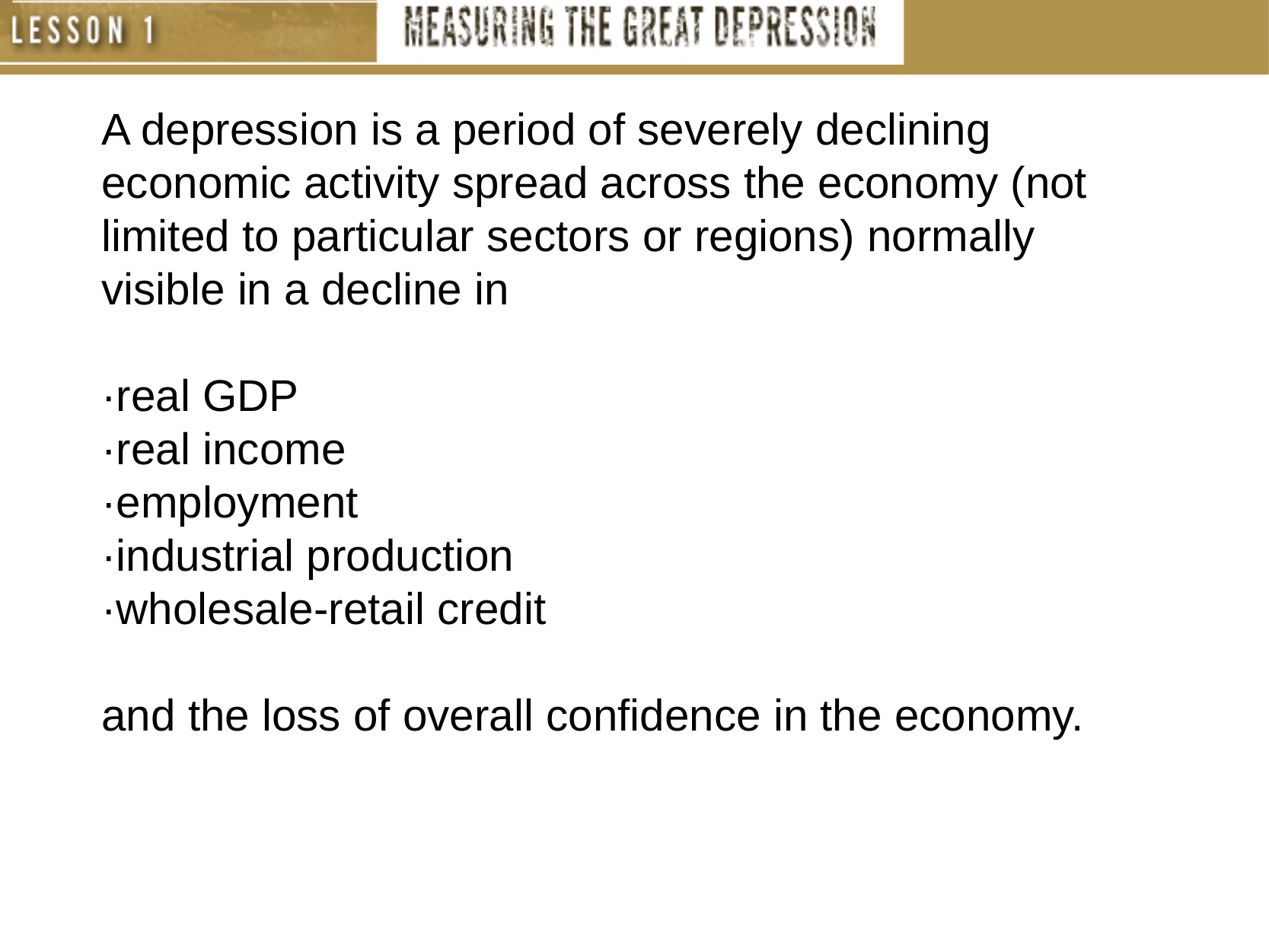

A depression is a period of severely declining economic activity spread across the economy (not limited to particular sectors or regions) normally visible in a decline in

·real GDP
·real income
·employment
·industrial production
·wholesale-retail credit

and the loss of overall confidence in the economy.